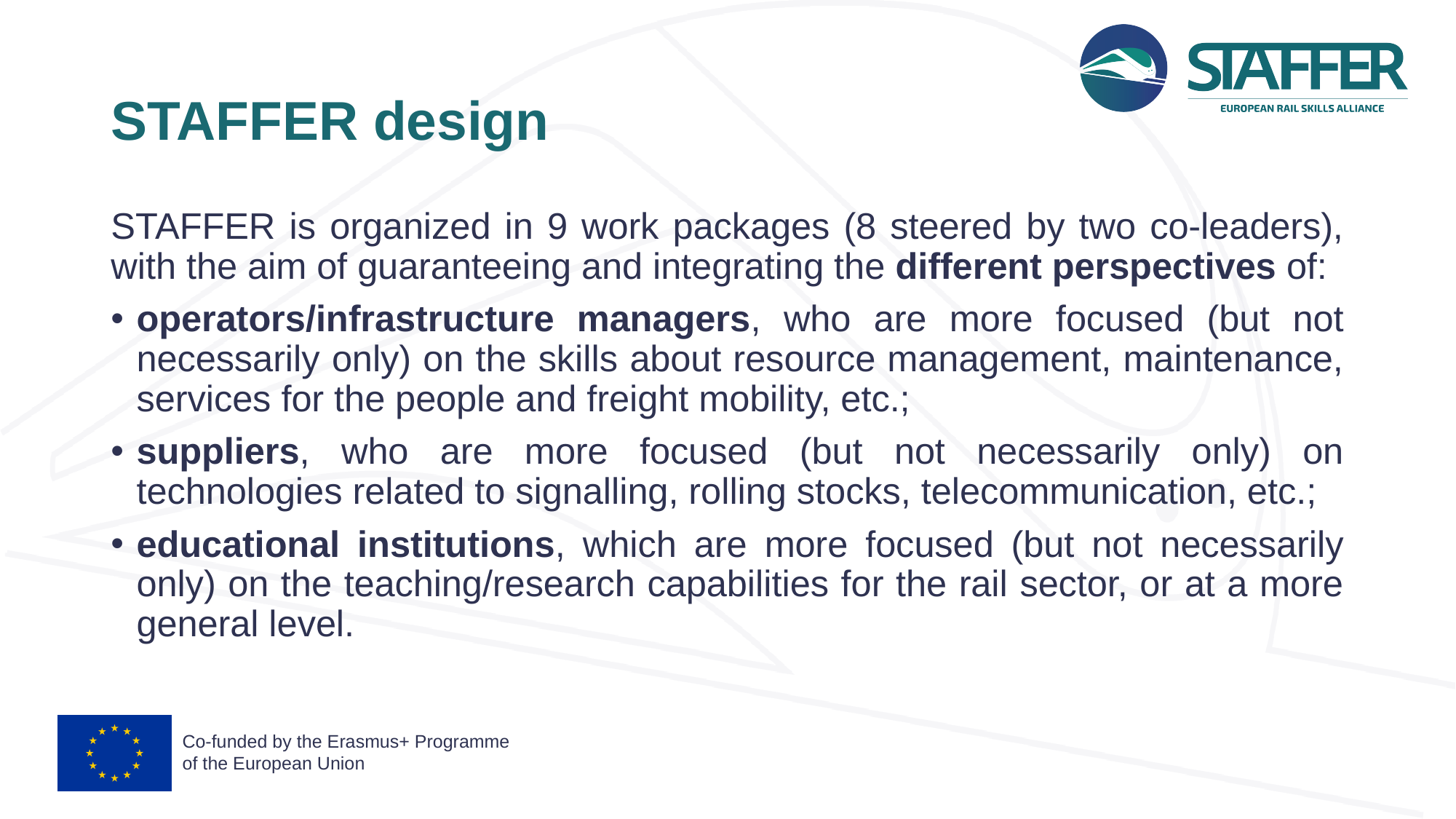

# STAFFER design
STAFFER is organized in 9 work packages (8 steered by two co-leaders), with the aim of guaranteeing and integrating the different perspectives of:
operators/infrastructure managers, who are more focused (but not necessarily only) on the skills about resource management, maintenance, services for the people and freight mobility, etc.;
suppliers, who are more focused (but not necessarily only) on technologies related to signalling, rolling stocks, telecommunication, etc.;
educational institutions, which are more focused (but not necessarily only) on the teaching/research capabilities for the rail sector, or at a more general level.